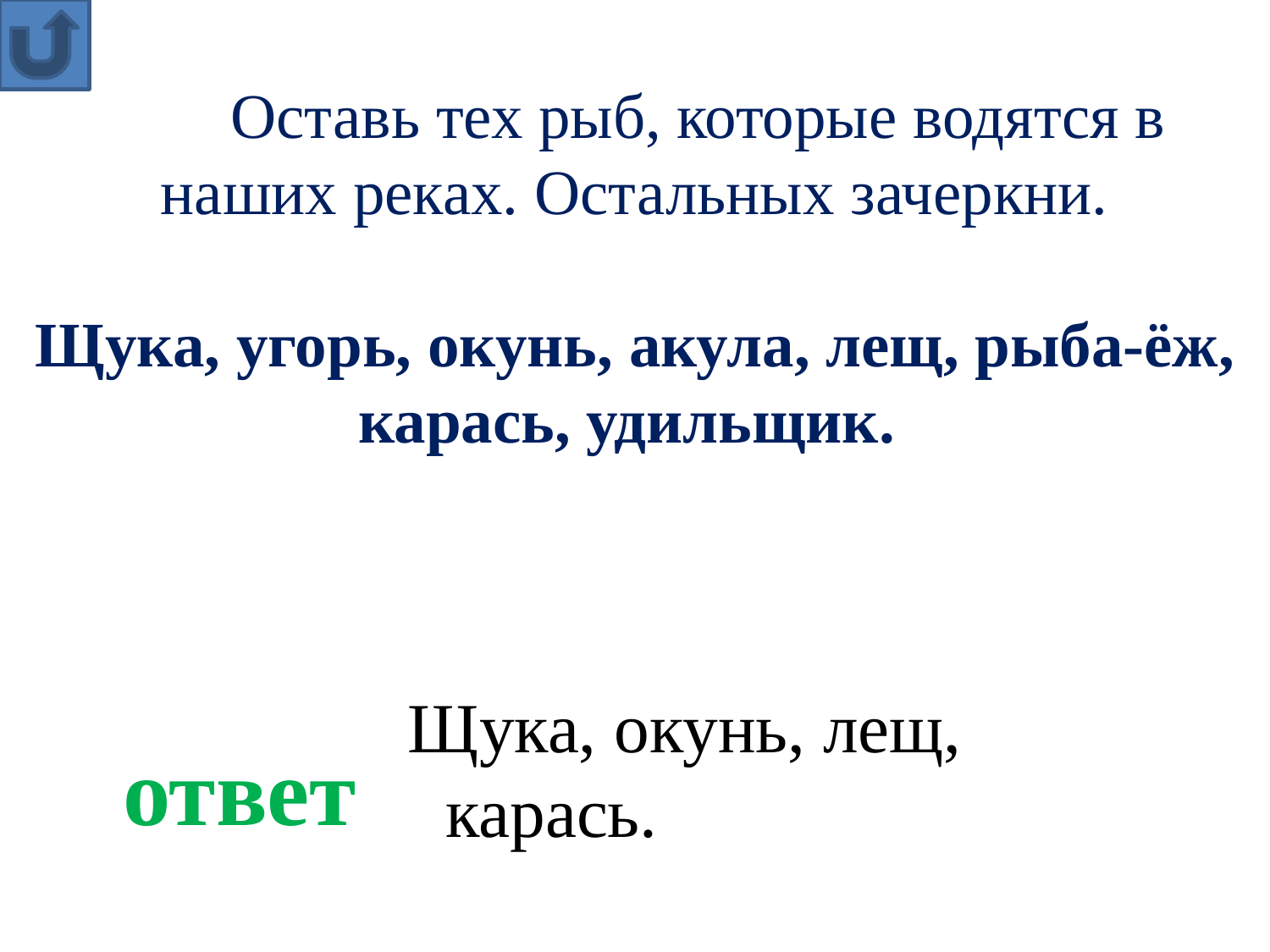

Оставь тех рыб, которые водятся в наших реках. Остальных зачеркни.

Щука, угорь, окунь, акула, лещ, рыба-ёж, карась, удильщик.
Щука, окунь, лещ, карась.
ответ